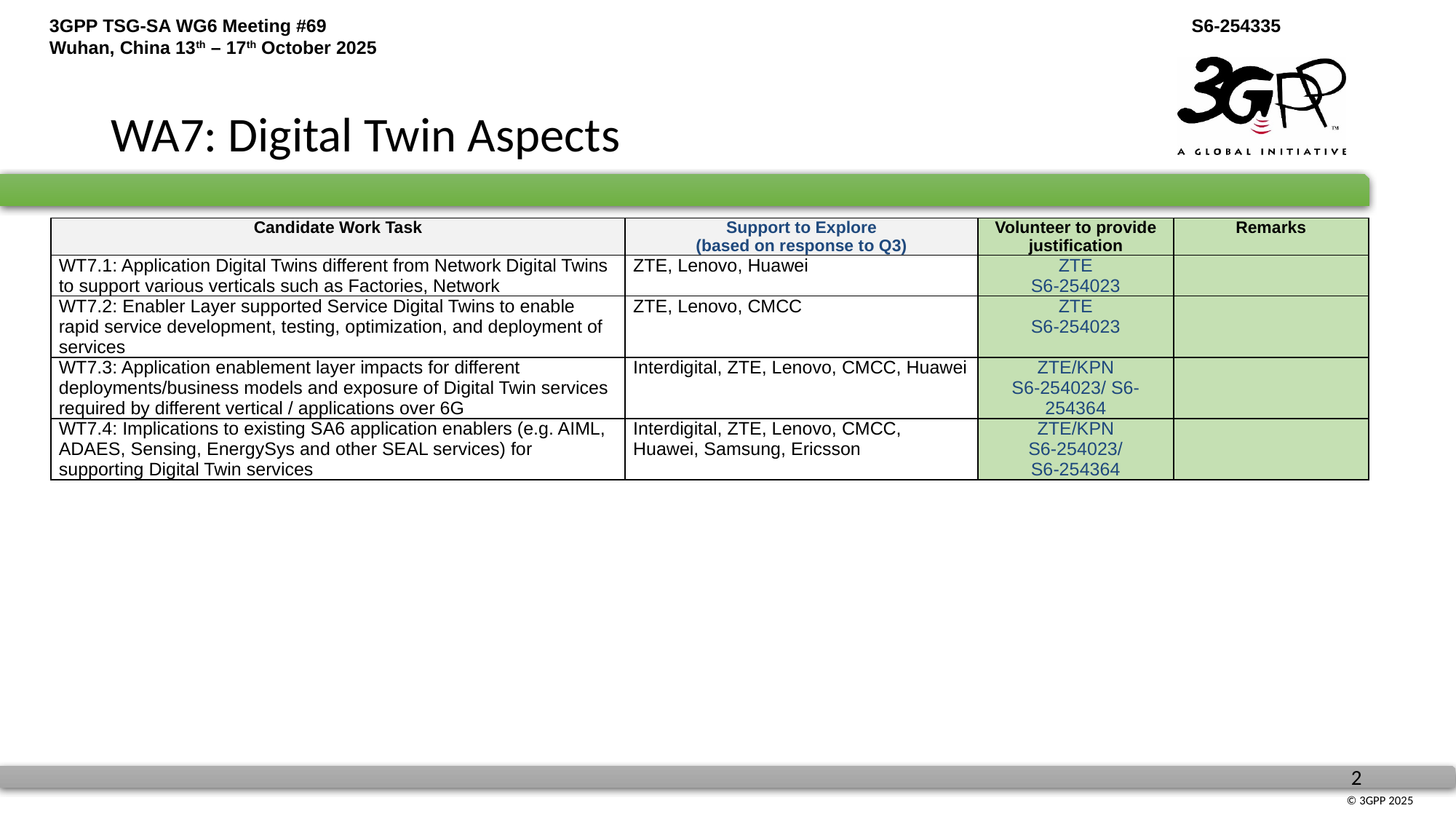

# WA7: Digital Twin Aspects
| Candidate Work Task | Support to Explore (based on response to Q3) | Volunteer to provide justification | Remarks |
| --- | --- | --- | --- |
| WT7.1: Application Digital Twins different from Network Digital Twins to support various verticals such as Factories, Network | ZTE, Lenovo, Huawei | ZTE S6-254023 |  |
| WT7.2: Enabler Layer supported Service Digital Twins to enable rapid service development, testing, optimization, and deployment of services | ZTE, Lenovo, CMCC | ZTE S6-254023 |  |
| WT7.3: Application enablement layer impacts for different deployments/business models and exposure of Digital Twin services required by different vertical / applications over 6G | Interdigital, ZTE, Lenovo, CMCC, Huawei | ZTE/KPN S6-254023/ S6-254364 |  |
| WT7.4: Implications to existing SA6 application enablers (e.g. AIML, ADAES, Sensing, EnergySys and other SEAL services) for supporting Digital Twin services | Interdigital, ZTE, Lenovo, CMCC, Huawei, Samsung, Ericsson | ZTE/KPN S6-254023/ S6-254364 |  |